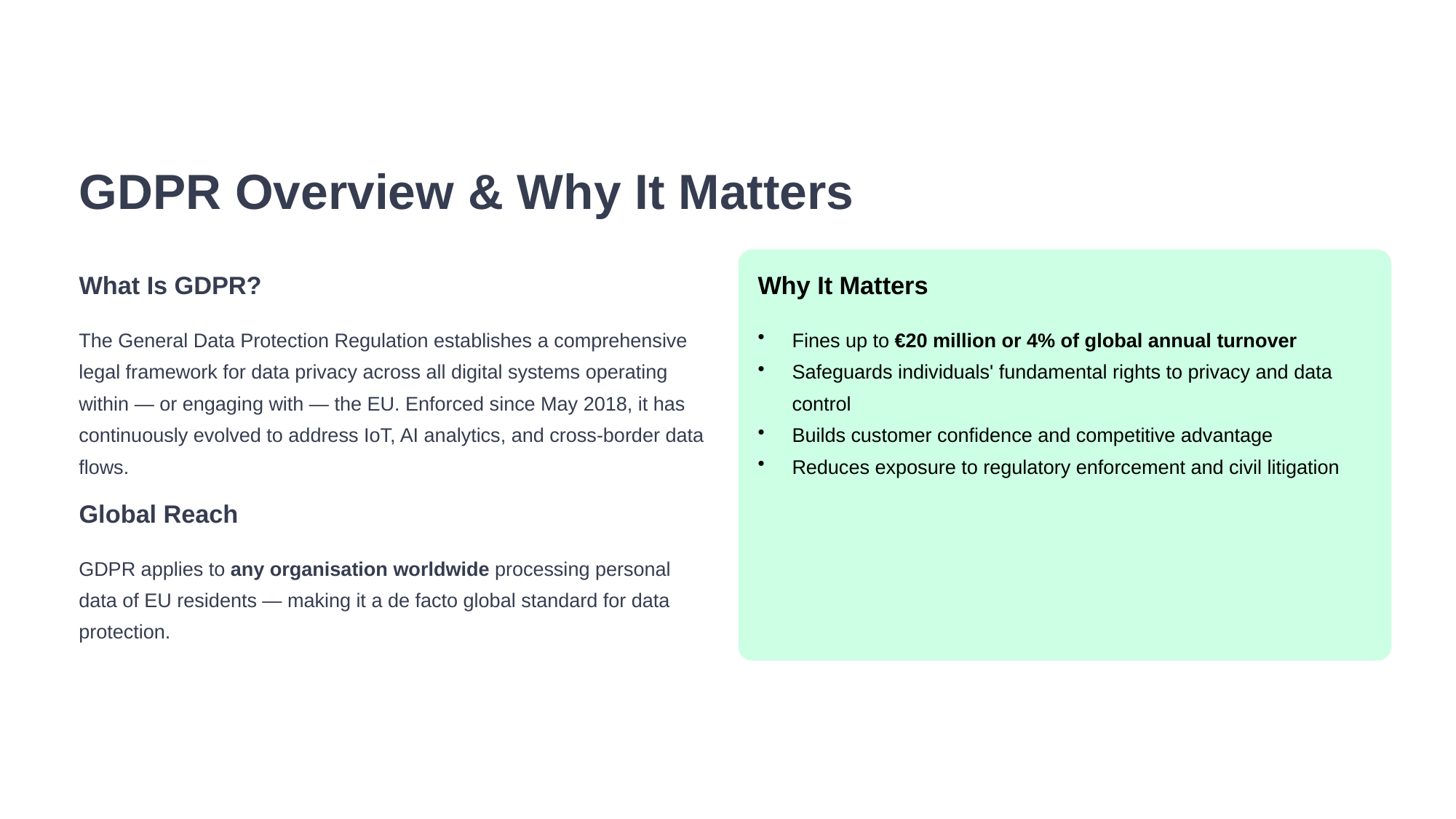

GDPR Overview & Why It Matters

What Is GDPR?
Why It Matters
The General Data Protection Regulation establishes a comprehensive legal framework for data privacy across all digital systems operating within — or engaging with — the EU. Enforced since May 2018, it has continuously evolved to address IoT, AI analytics, and cross-border data flows.
Fines up to €20 million or 4% of global annual turnover
Safeguards individuals' fundamental rights to privacy and data control
Builds customer confidence and competitive advantage
Reduces exposure to regulatory enforcement and civil litigation
Global Reach
GDPR applies to any organisation worldwide processing personal data of EU residents — making it a de facto global standard for data protection.